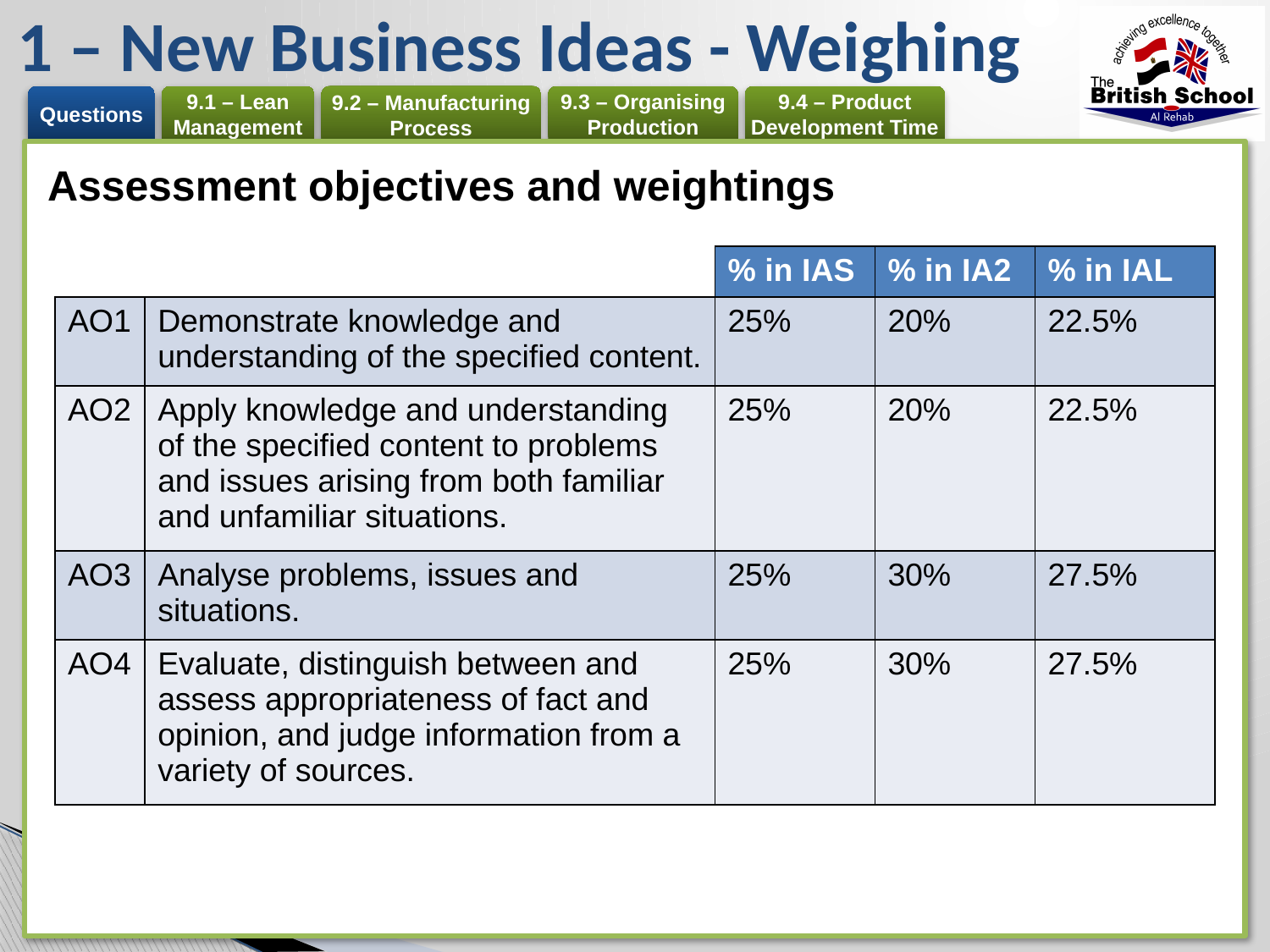

# 1 – New Business Ideas - Weighing
Assessment objectives and weightings
|  |  | % in IAS | % in IA2 | % in IAL |
| --- | --- | --- | --- | --- |
| AO1 | Demonstrate knowledge and understanding of the specified content. | 25% | 20% | 22.5% |
| AO2 | Apply knowledge and understanding of the specified content to problems and issues arising from both familiar and unfamiliar situations. | 25% | 20% | 22.5% |
| AO3 | Analyse problems, issues and situations. | 25% | 30% | 27.5% |
| AO4 | Evaluate, distinguish between and assess appropriateness of fact and opinion, and judge information from a variety of sources. | 25% | 30% | 27.5% |